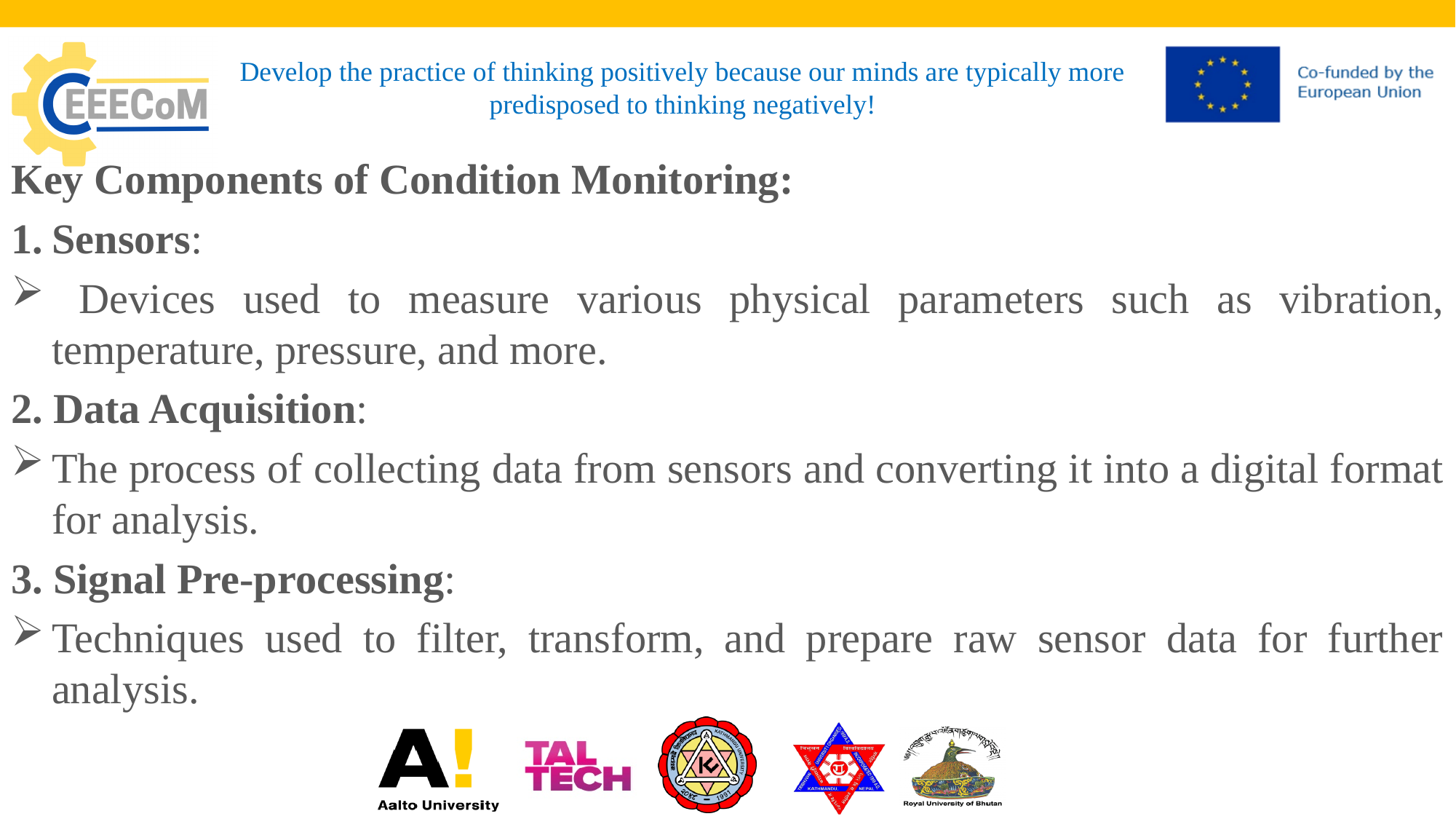

# Develop the practice of thinking positively because our minds are typically more predisposed to thinking negatively!
Key Components of Condition Monitoring:
Sensors:
 Devices used to measure various physical parameters such as vibration, temperature, pressure, and more.
2. Data Acquisition:
The process of collecting data from sensors and converting it into a digital format for analysis.
3. Signal Pre-processing:
Techniques used to filter, transform, and prepare raw sensor data for further analysis.